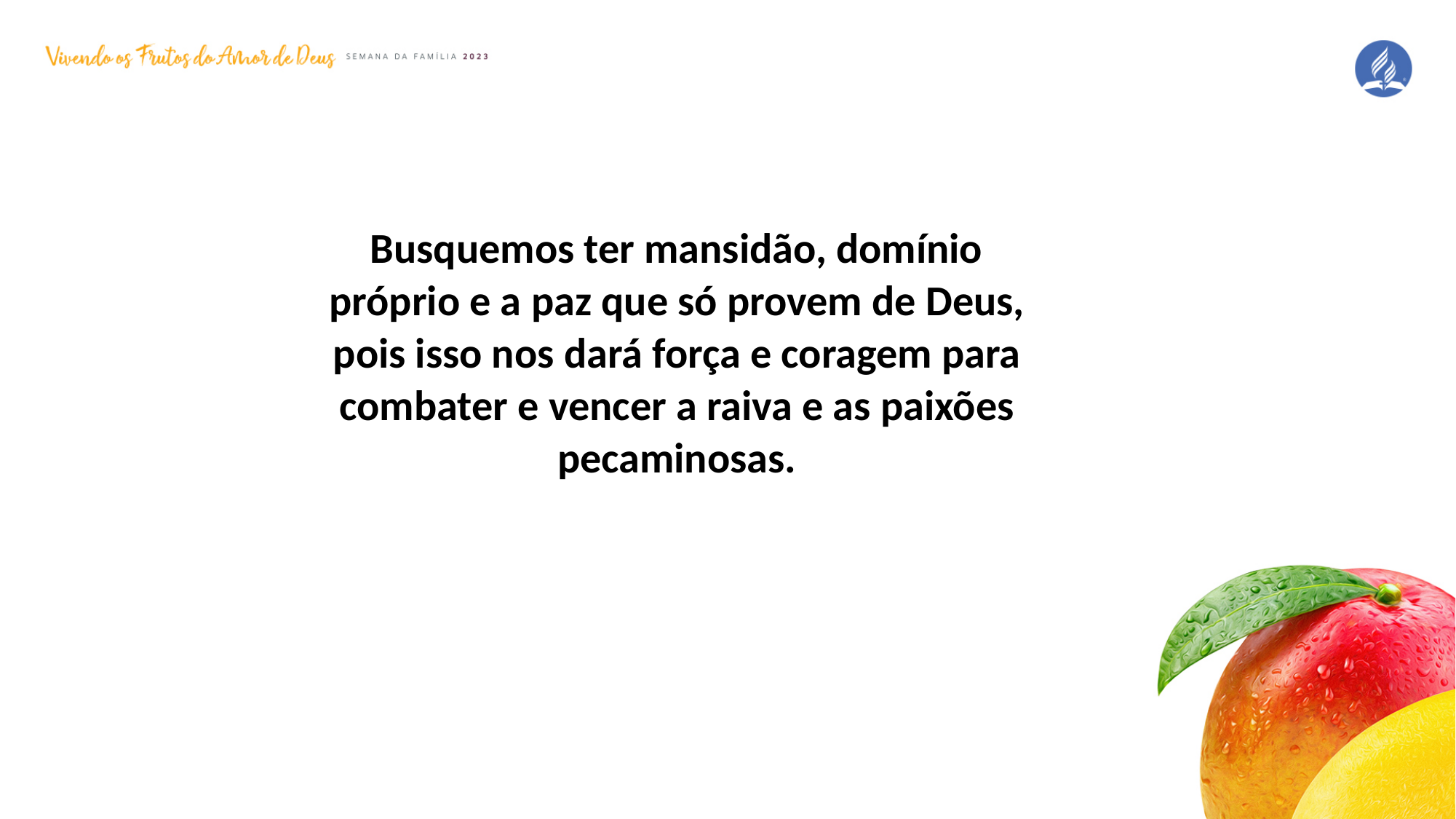

Busquemos ter mansidão, domínio próprio e a paz que só provem de Deus, pois isso nos dará força e coragem para combater e vencer a raiva e as paixões pecaminosas.